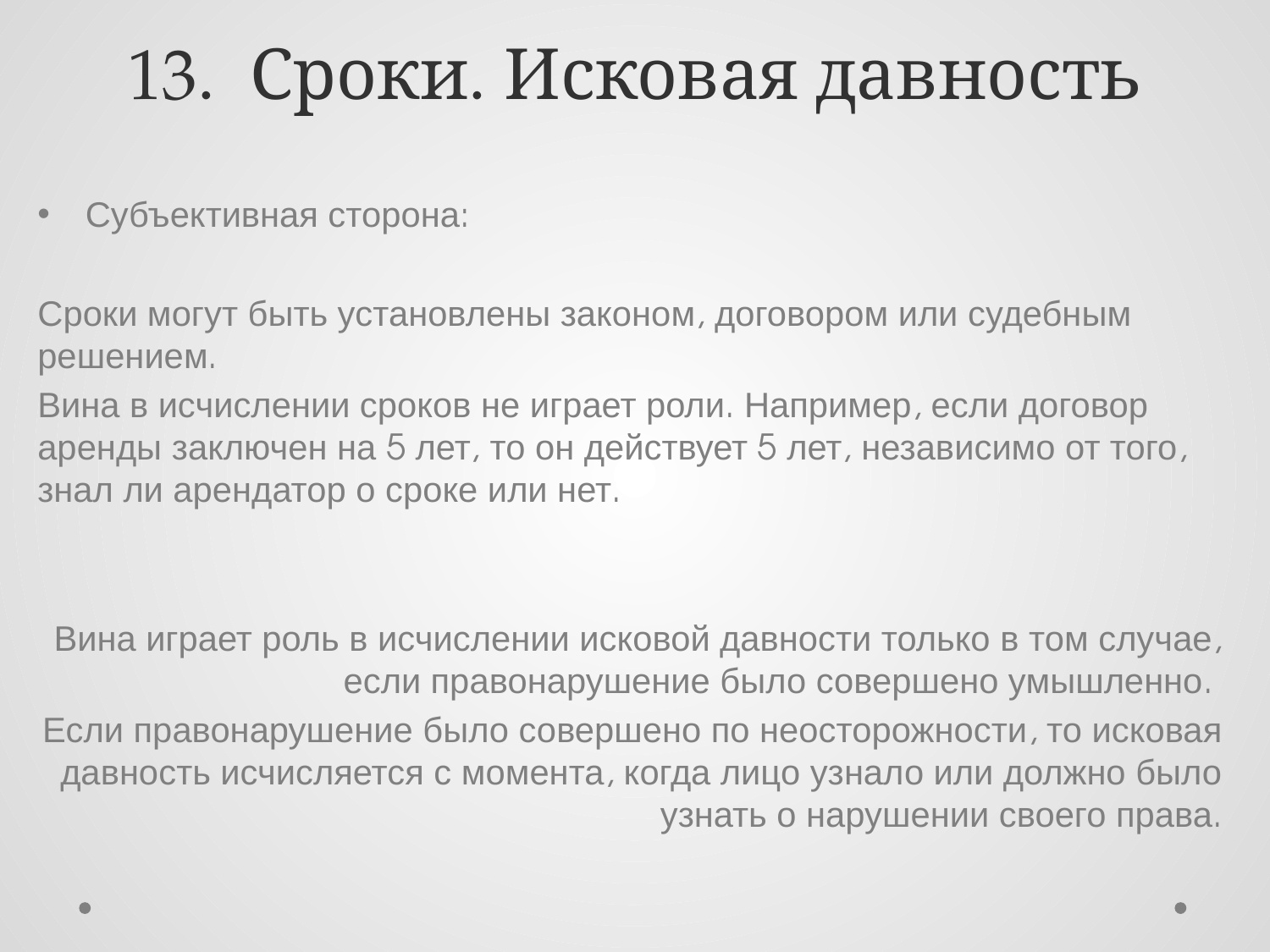

# 13.  Сроки. Исковая давность

Субъективная сторона:

Сроки могут быть установлены законом, договором или судебным решением.
Вина в исчислении сроков не играет роли. Например, если договор аренды заключен на 5 лет, то он действует 5 лет, независимо от того, знал ли арендатор о сроке или нет.

Вина играет роль в исчислении исковой давности только в том случае, если правонарушение было совершено умышленно.
Если правонарушение было совершено по неосторожности, то исковая давность исчисляется с момента, когда лицо узнало или должно было узнать о нарушении своего права.